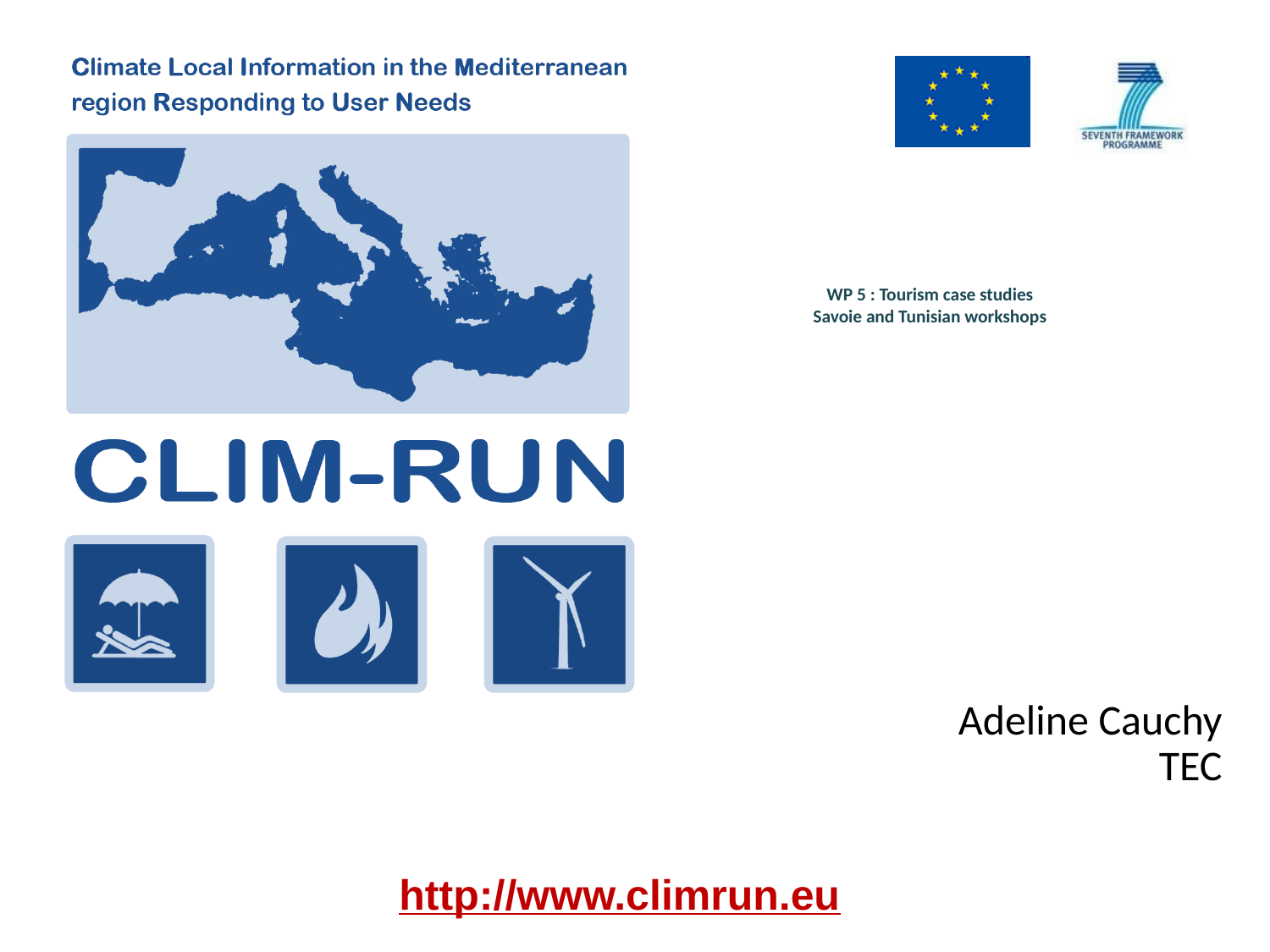

# WP 5 : Tourism case studies Savoie and Tunisian workshops
		Adeline Cauchy
TEC
http://www.climrun.eu